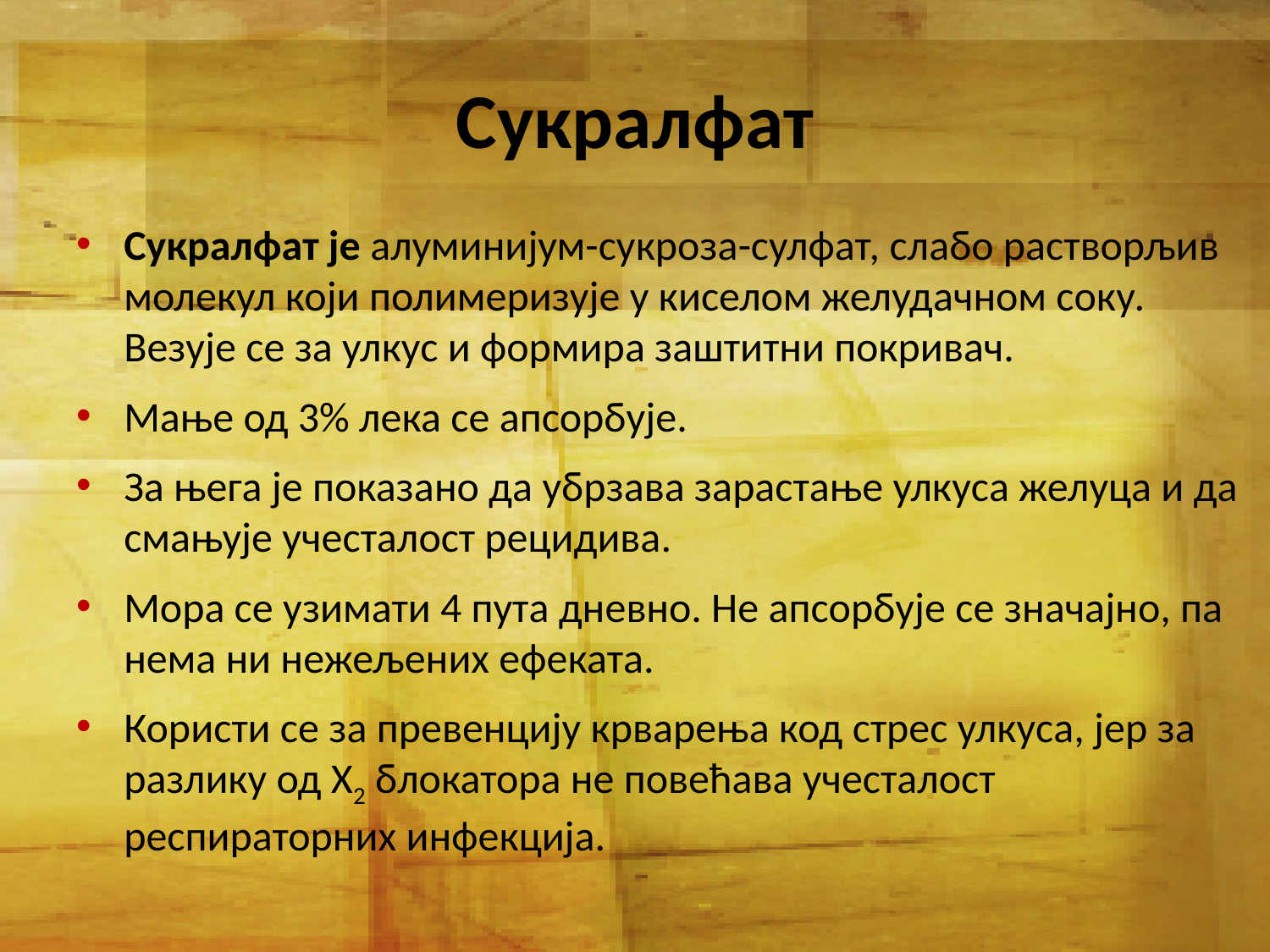

# Сукралфат
Сукралфат је алуминијум-сукроза-сулфат, слабо растворљив молекул који полимеризује у киселом желудачном соку.  Везује се за улкус и формира заштитни покривач.
Мање од 3% лека се апсорбује.
За њега је показано да убрзава зарастање улкуса желуца и да смањује учесталост рецидива.
Мора се узимати 4 пута дневно. Не апсорбује се значајно, па нема ни нежељених ефеката.
Користи се за превенцију крварења код стрес улкуса, јер за разлику од Х2 блокатора не повећава учесталост респираторних инфекција.